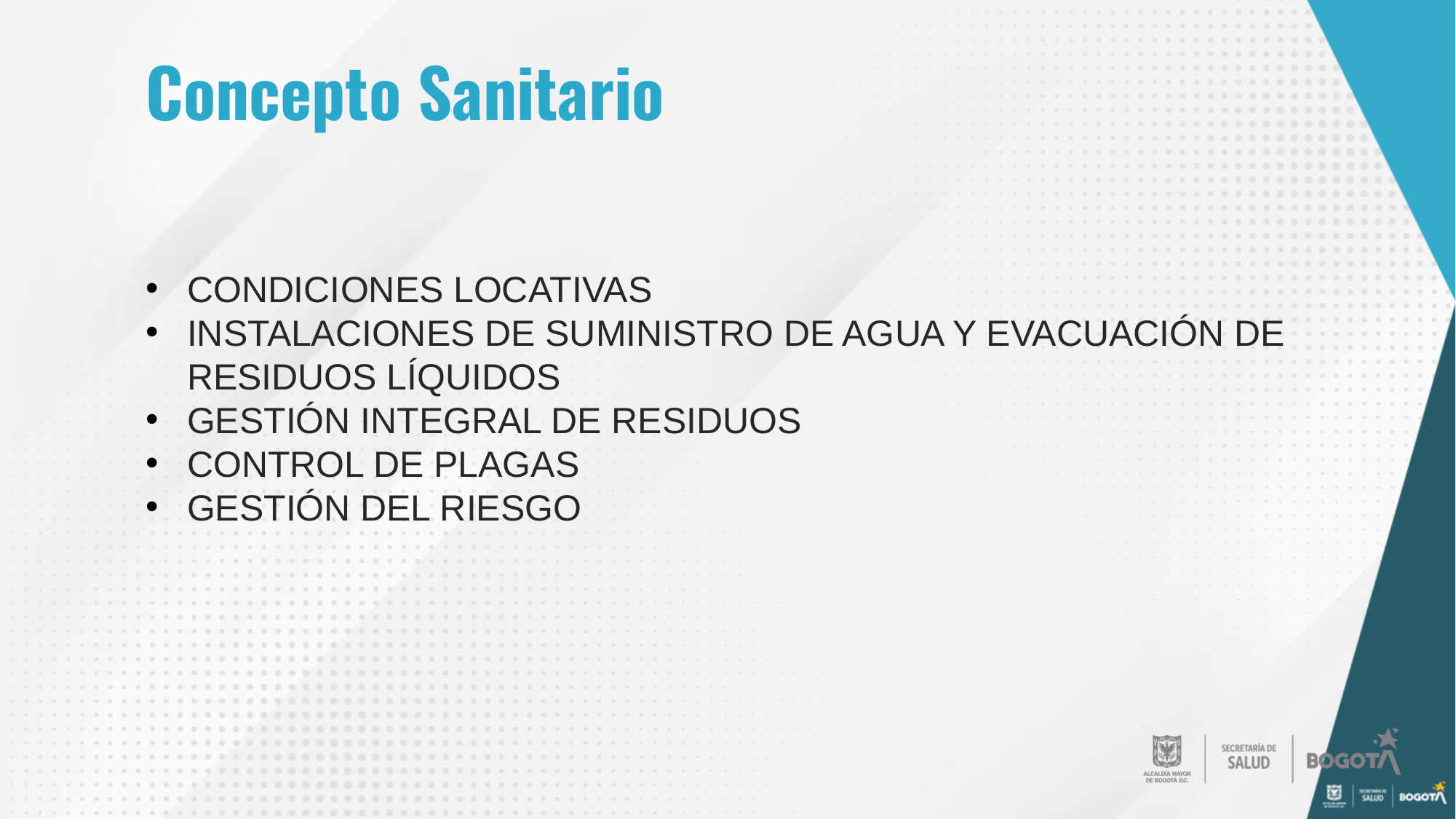

Concepto Sanitario​

CONDICIONES LOCATIVAS
INSTALACIONES DE SUMINISTRO DE AGUA Y EVACUACIÓN DE RESIDUOS LÍQUIDOS
GESTIÓN INTEGRAL DE RESIDUOS
CONTROL DE PLAGAS
GESTIÓN DEL RIESGO